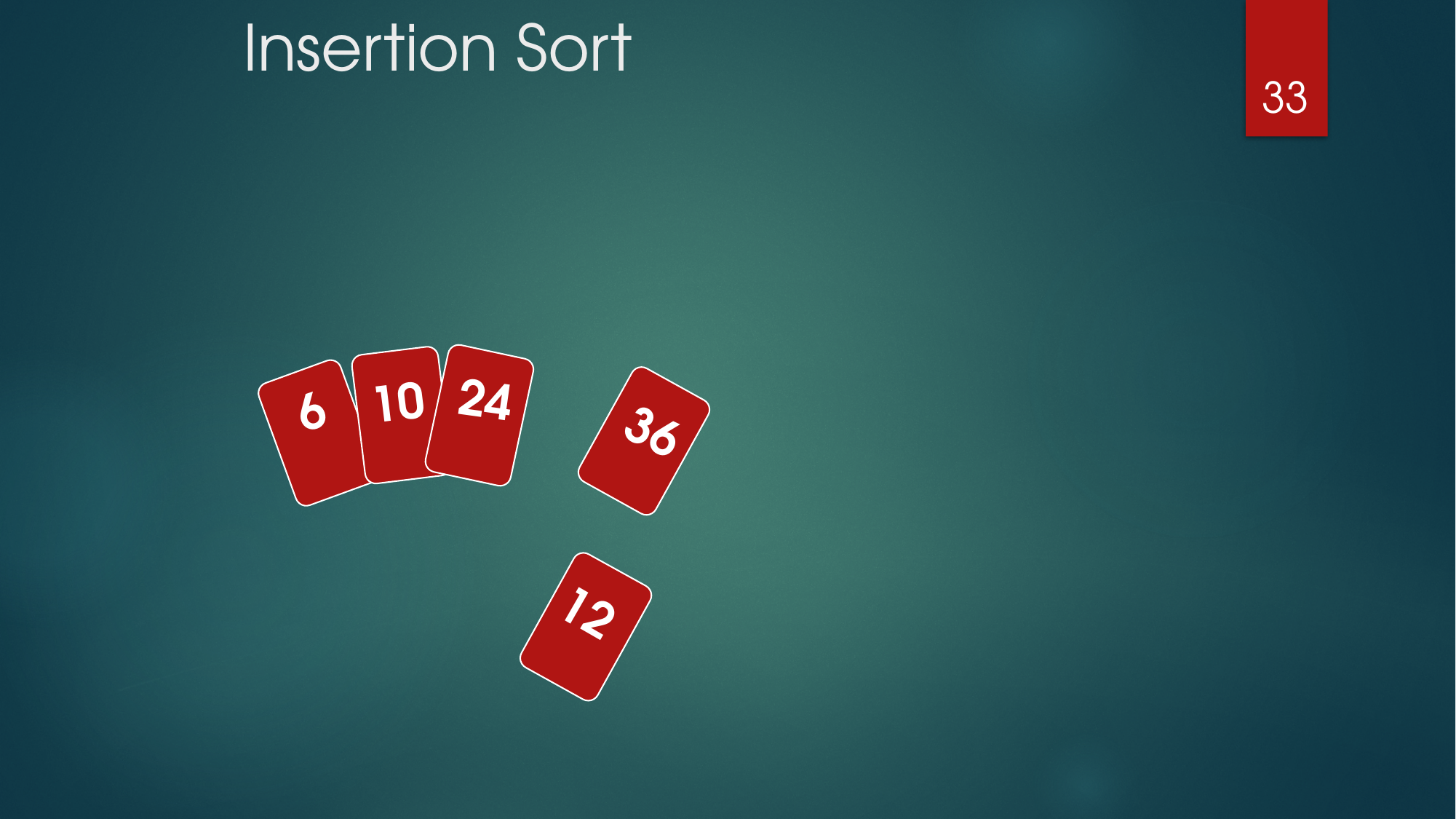

# Insertion Sort

24
10

6

33
36

12